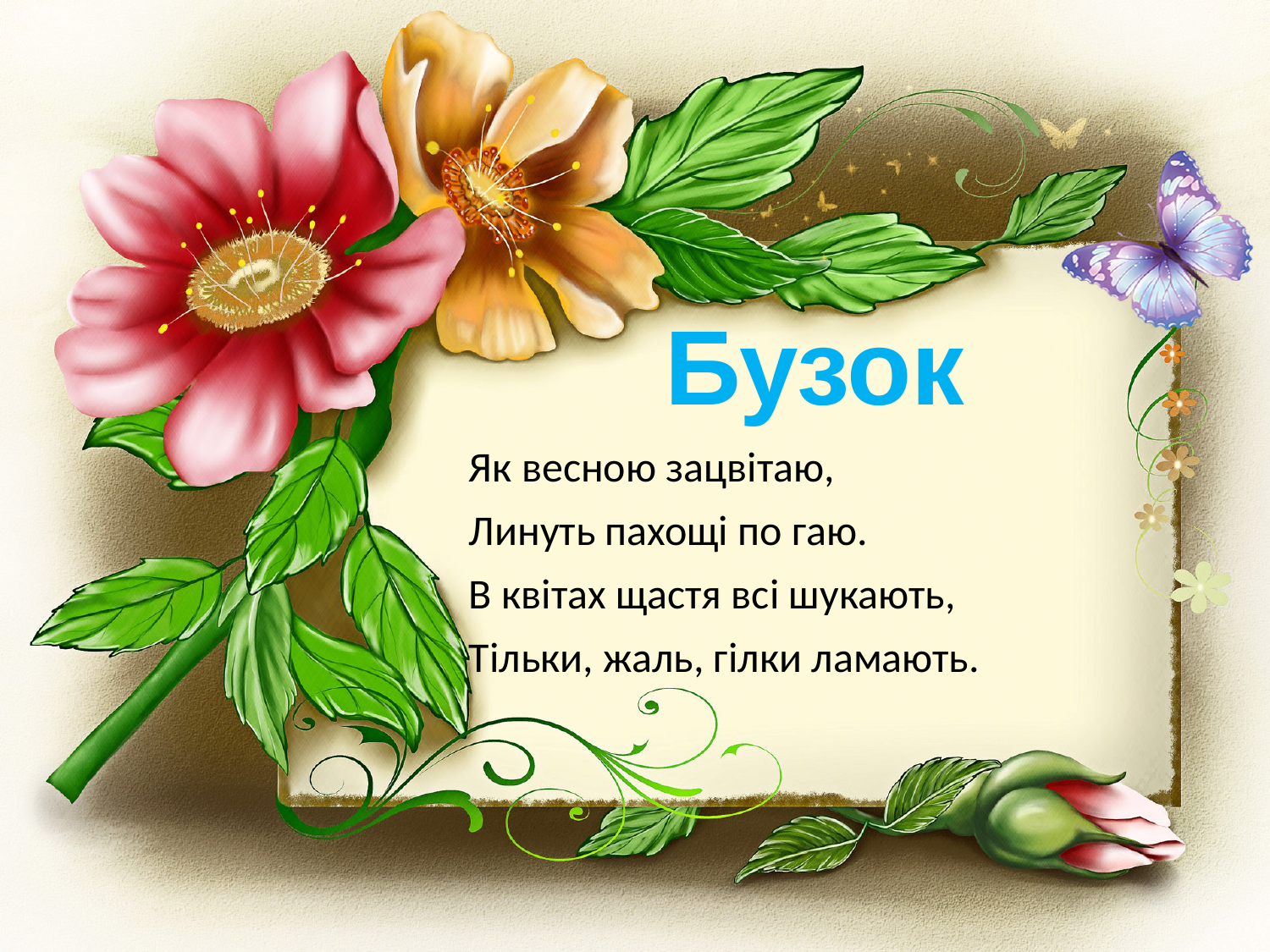

Бузок
Як весною зацвітаю,
Линуть пахощі по гаю.
В квітах щастя всі шукають,
Тільки, жаль, гілки ламають.